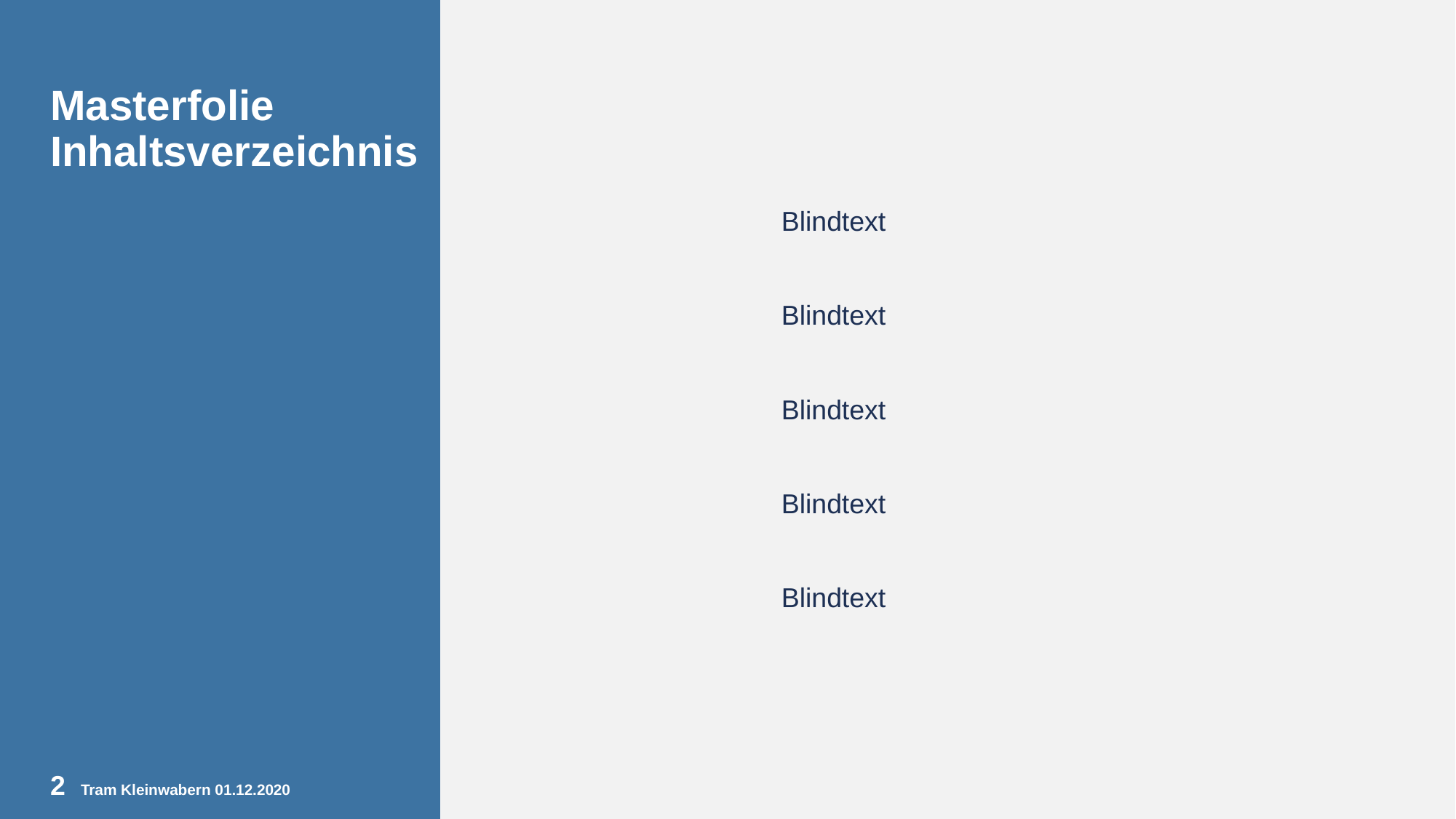

Masterfolie Inhaltsverzeichnis

Blindtext

Blindtext

Blindtext

Blindtext

Blindtext
2  Tram Kleinwabern 01.12.2020